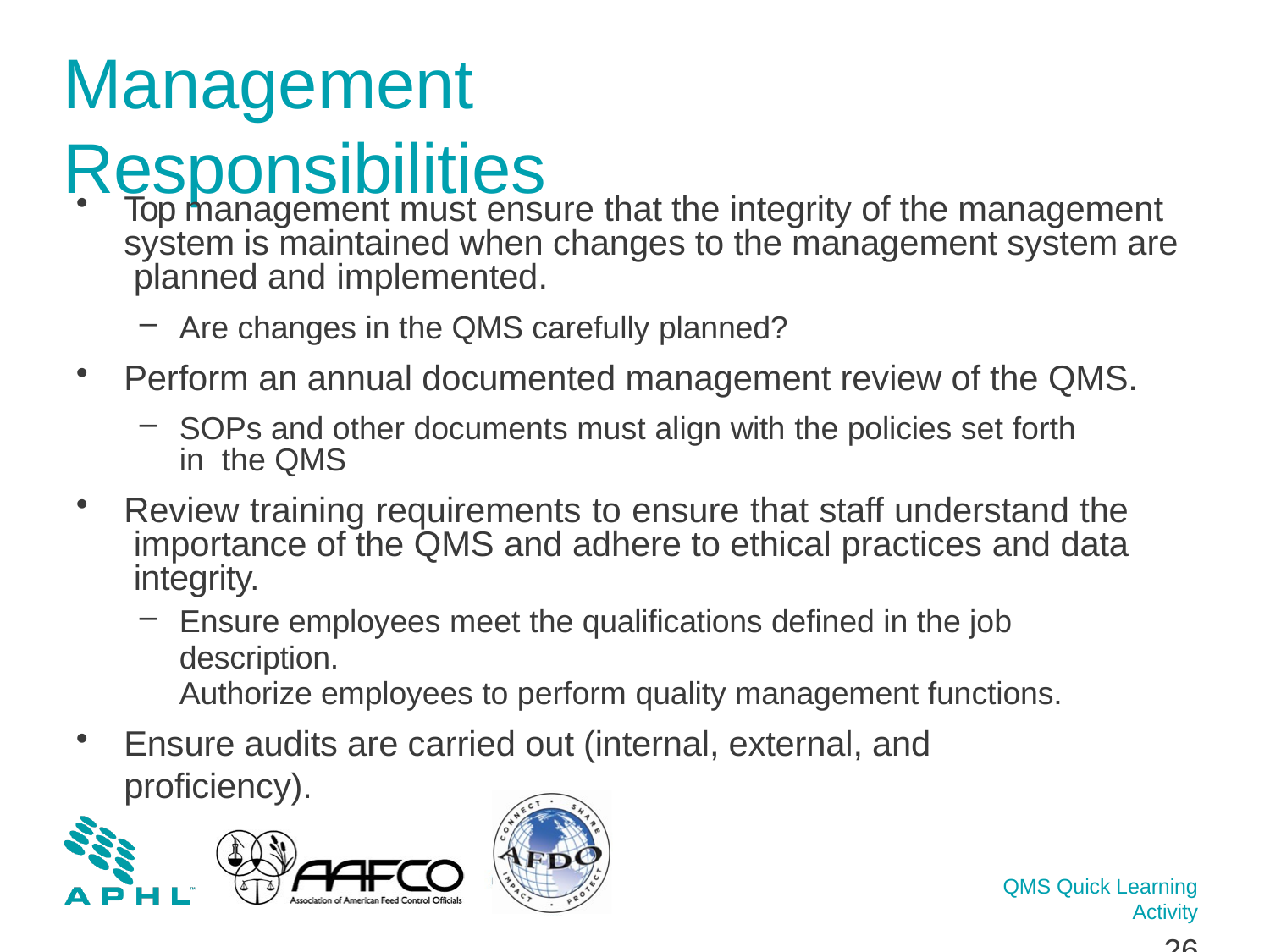

# Management Responsibilities
Top management must ensure that the integrity of the management  system is maintained when changes to the management system are  planned and implemented.
Are changes in the QMS carefully planned?
Perform an annual documented management review of the QMS.
SOPs and other documents must align with the policies set forth in  the QMS
Review training requirements to ensure that staff understand the  importance of the QMS and adhere to ethical practices and data  integrity.
Ensure employees meet the qualifications defined in the job description.
Authorize employees to perform quality management functions.
Ensure audits are carried out (internal, external, and proficiency).

QMS Quick Learning Activity
26